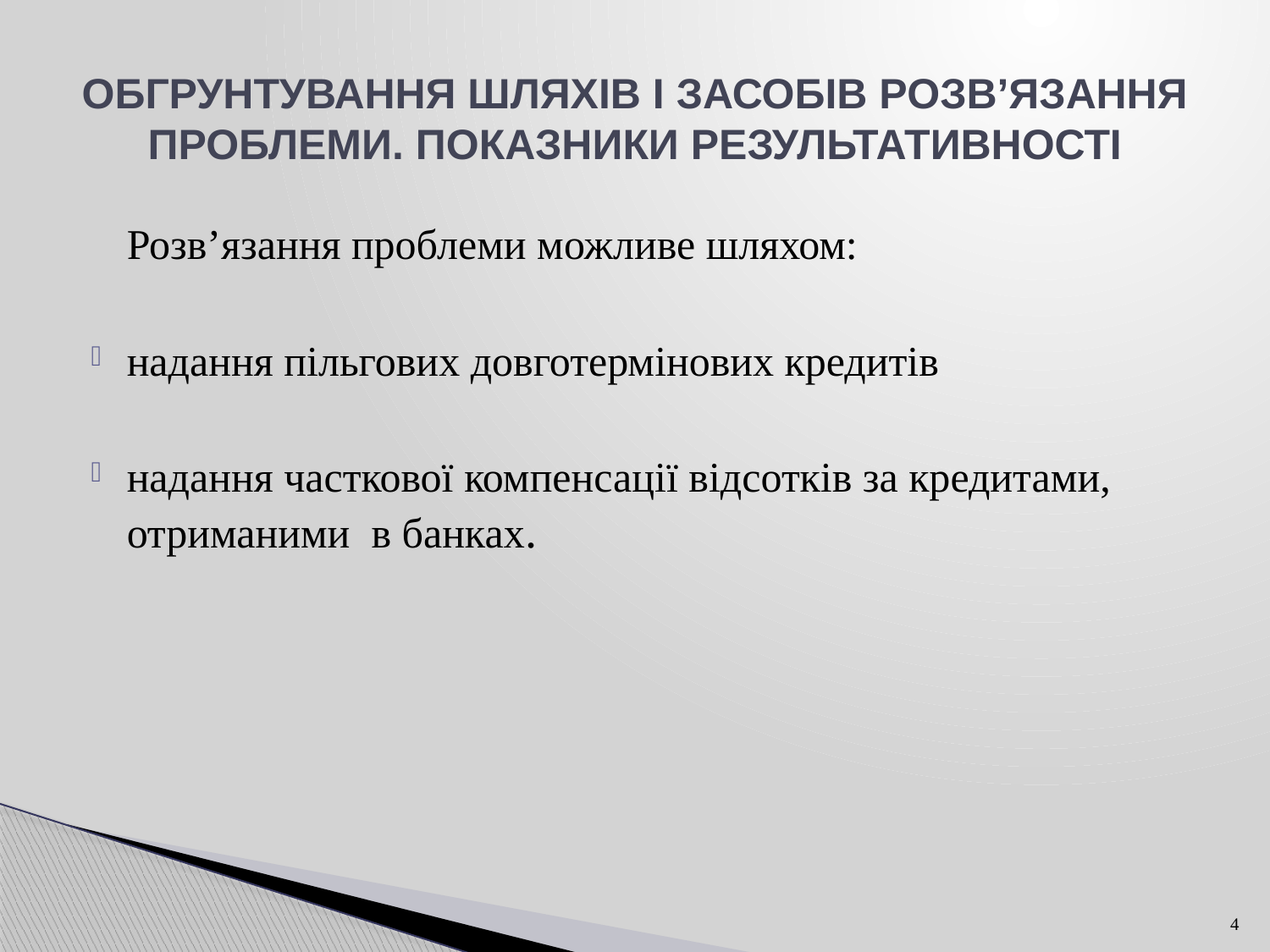

# ОБГРУНТУВАННЯ ШЛЯХІВ І ЗАСОБІВ РОЗВ’ЯЗАННЯ ПРОБЛЕМИ. ПОКАЗНИКИ РЕЗУЛЬТАТИВНОСТІ
   Розв’язання проблеми можливе шляхом:

надання пільгових довготермінових кредитів

надання часткової компенсації відсотків за кредитами, отриманими  в банках.

4